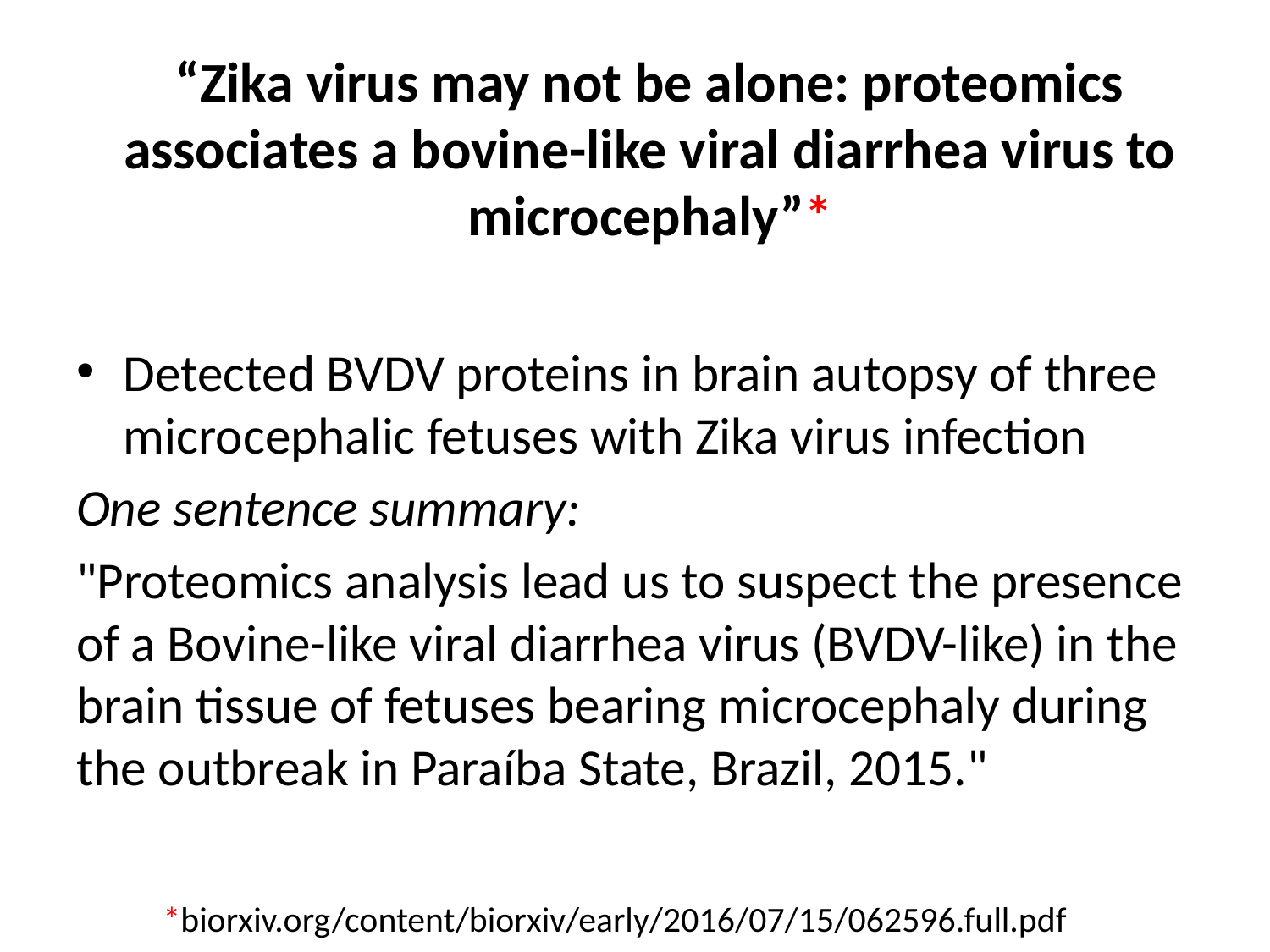

# “Zika virus may not be alone: proteomics associates a bovine-like viral diarrhea virus to microcephaly”*
Detected BVDV proteins in brain autopsy of three microcephalic fetuses with Zika virus infection
One sentence summary:
"Proteomics analysis lead us to suspect the presence of a Bovine-like viral diarrhea virus (BVDV-like) in the brain tissue of fetuses bearing microcephaly during the outbreak in Paraíba State, Brazil, 2015."
*biorxiv.org/content/biorxiv/early/2016/07/15/062596.full.pdf